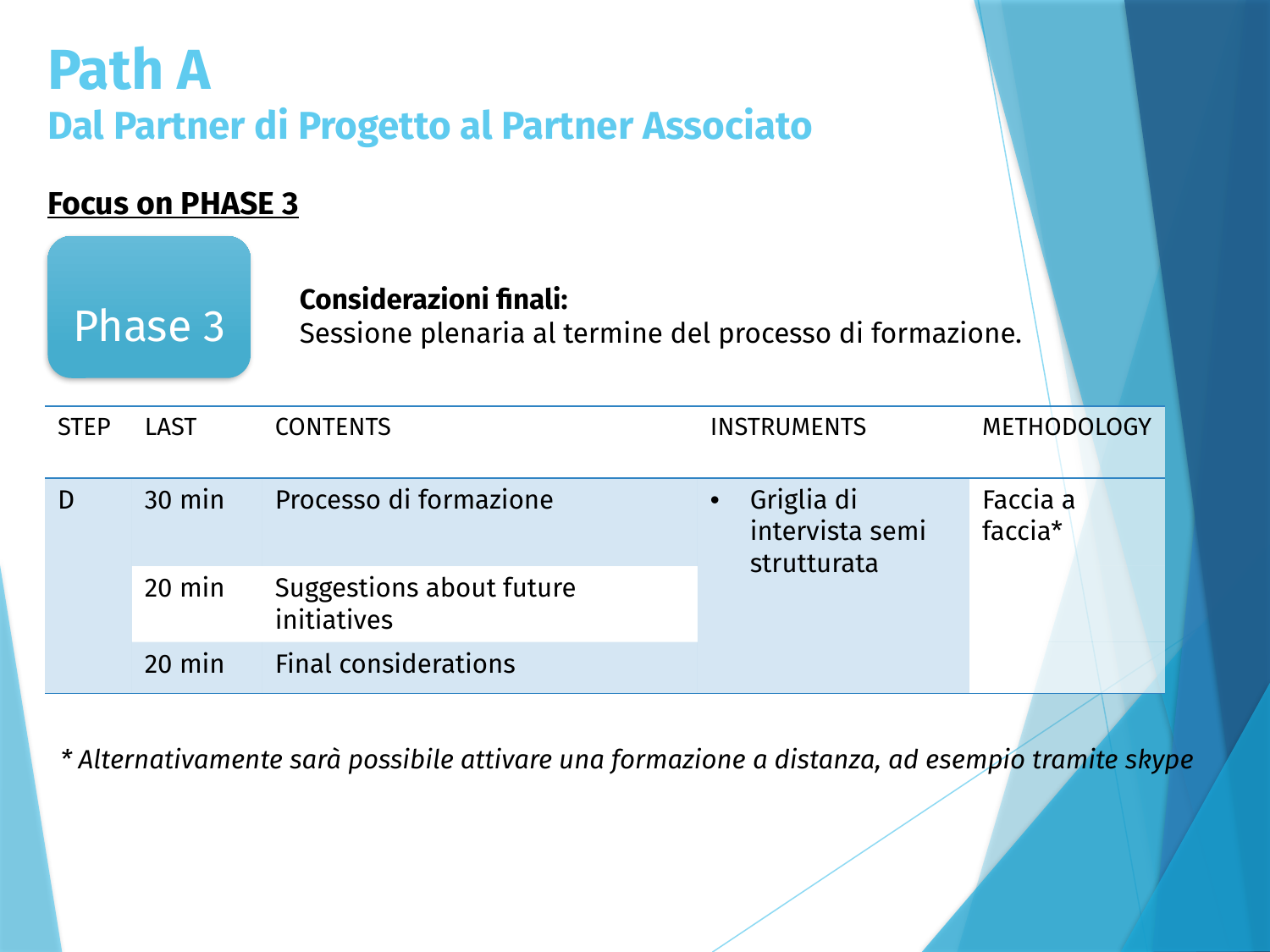

# Path A Dal Partner di Progetto al Partner Associato
Focus on PHASE 3

Phase 3
Considerazioni finali:
Sessione plenaria al termine del processo di formazione.
| STEP | LAST | CONTENTS | INSTRUMENTS | METHODOLOGY |
| --- | --- | --- | --- | --- |
| D | 30 min | Processo di formazione | Griglia di intervista semi strutturata | Faccia a faccia\* |
|  | 20 min | Suggestions about future initiatives |  |  |
|  | 20 min | Final considerations |  |  |
* Alternativamente sarà possibile attivare una formazione a distanza, ad esempio tramite skype